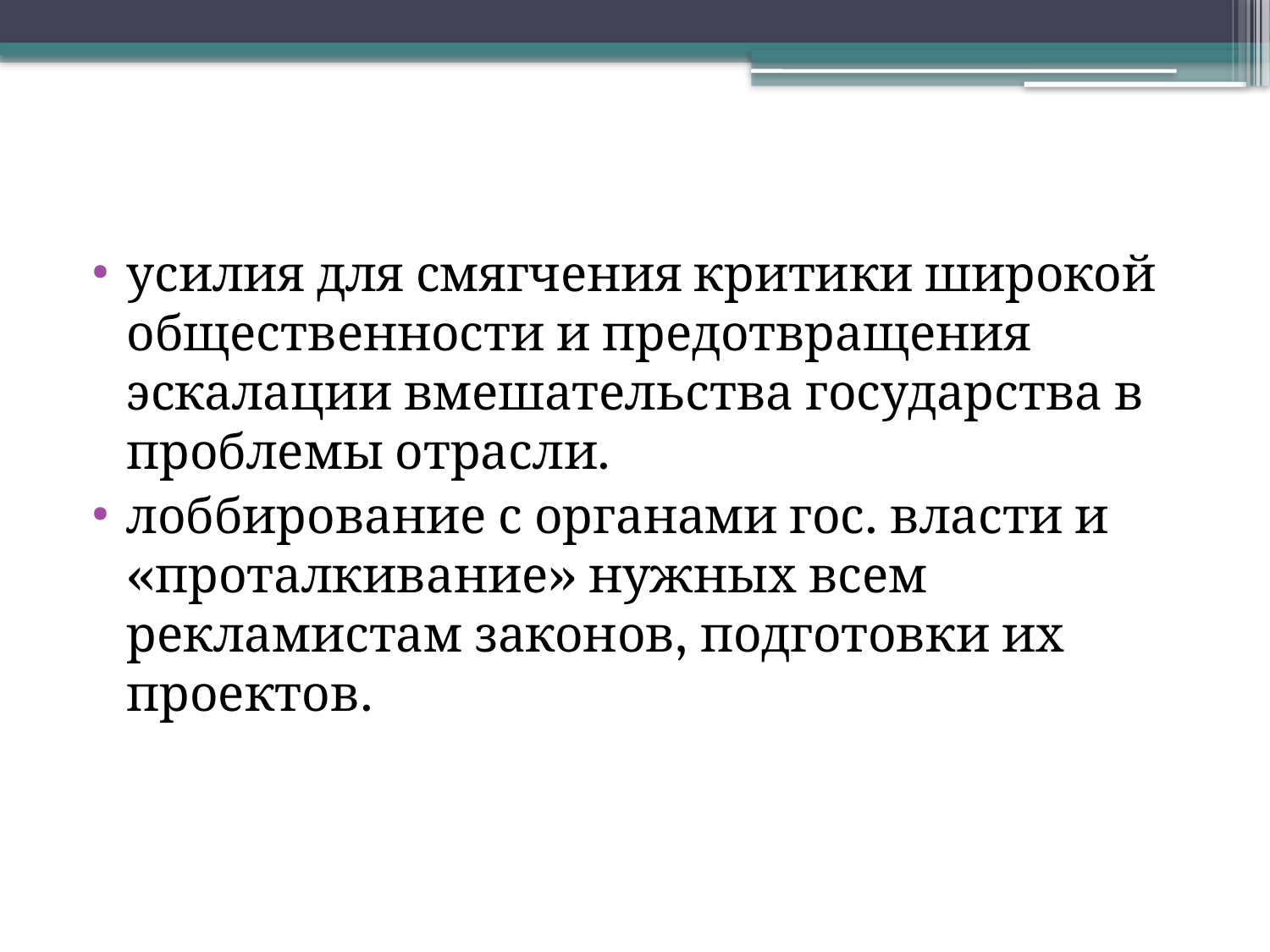

усилия для смягчения критики широкой общественности и предотвращения эскалации вмешательства государства в проблемы отрасли.
лоббирование с органами гос. власти и «проталкивание» нужных всем рекламистам законов, подготовки их проектов.